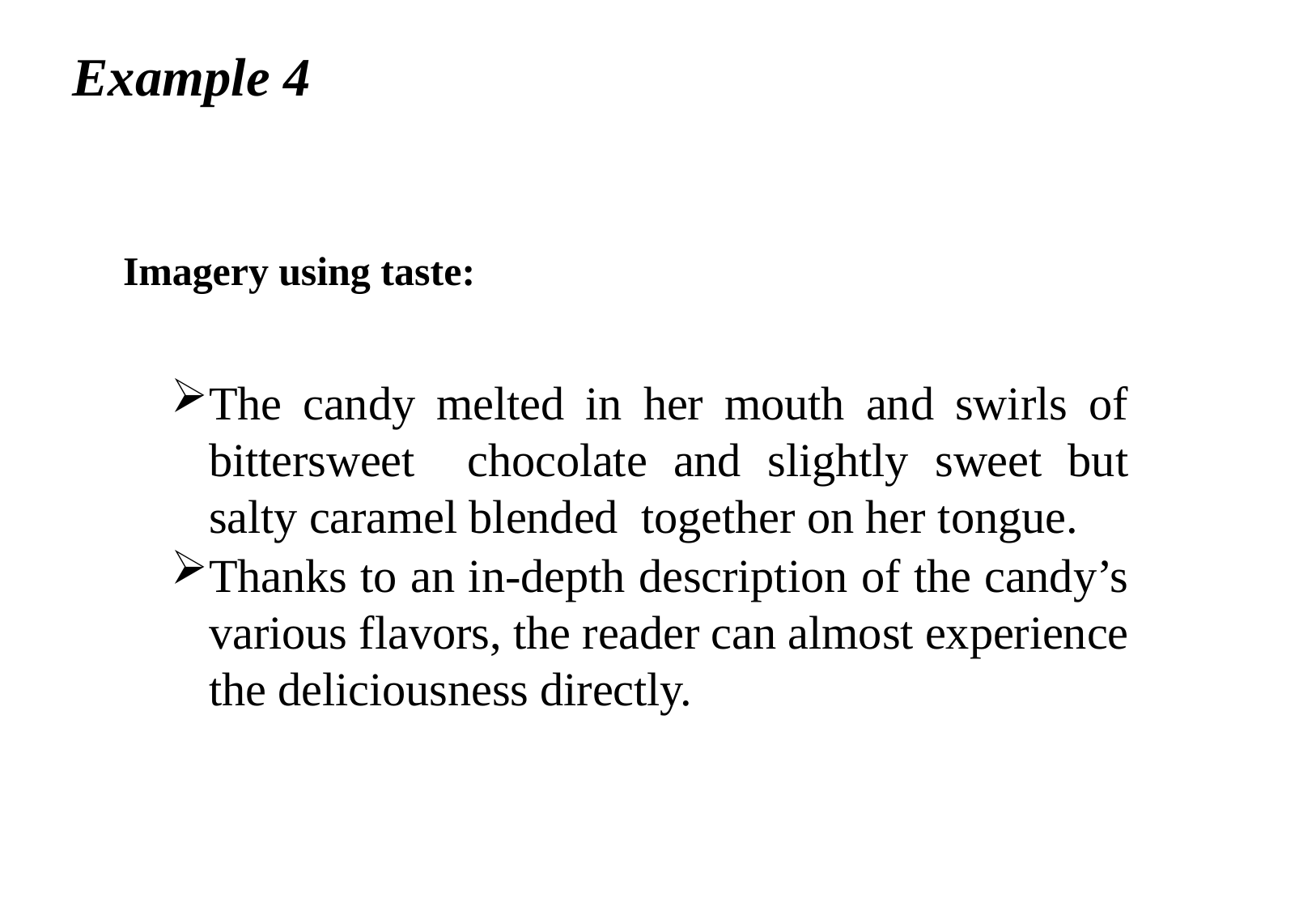

Example 4
# Imagery using taste:
The candy melted in her mouth and swirls of bittersweet  chocolate and slightly sweet but salty caramel blended  together on her tongue.
Thanks to an in-depth description of the candy’s various flavors, the reader can almost experience the deliciousness directly.